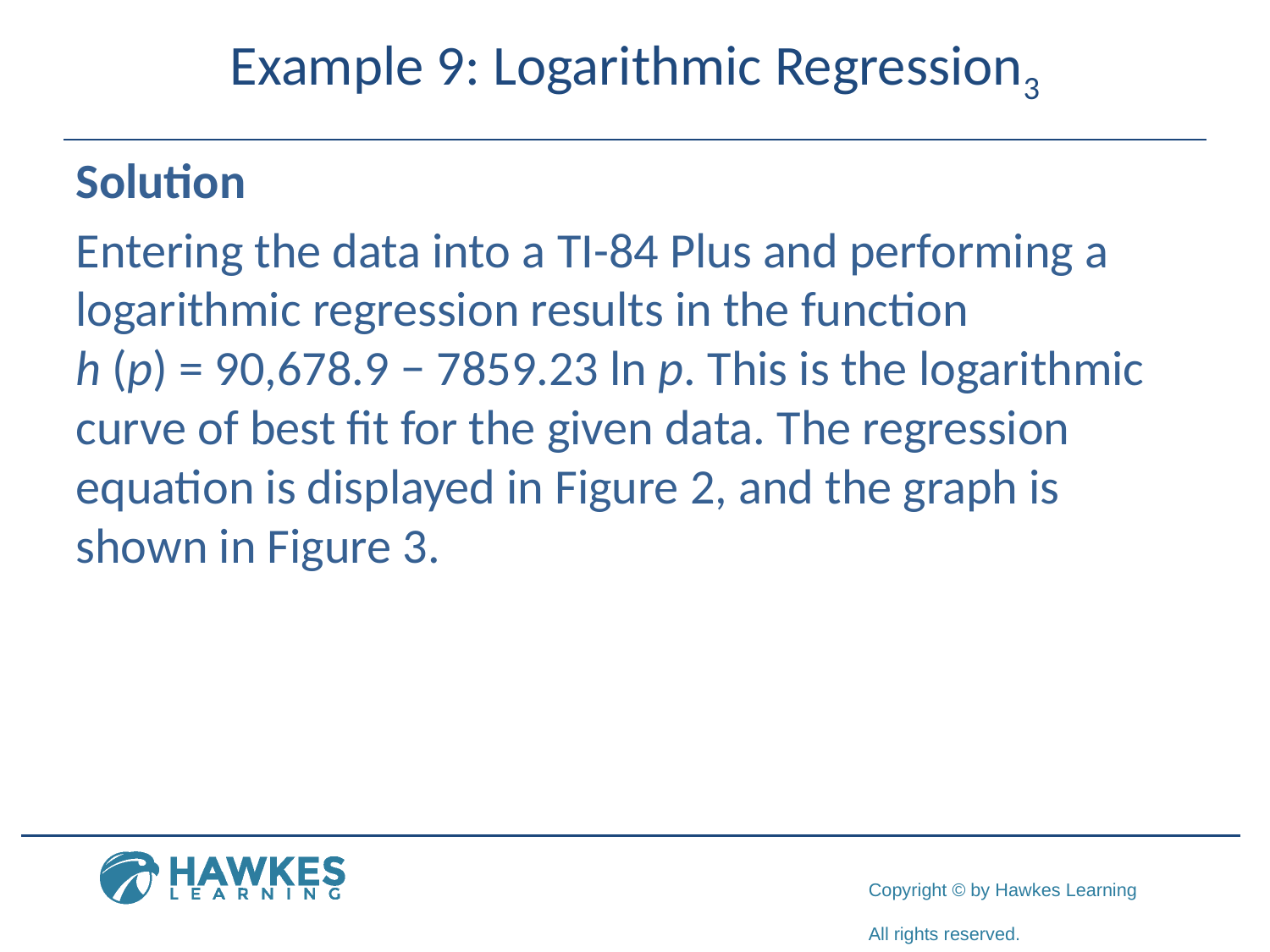

# Example 9: Logarithmic Regression3
Solution
Entering the data into a TI-84 Plus and performing a logarithmic regression results in the function
h (p) = 90,678.9 − 7859.23 ln p. This is the logarithmic curve of best fit for the given data. The regression equation is displayed in Figure 2, and the graph is shown in Figure 3.